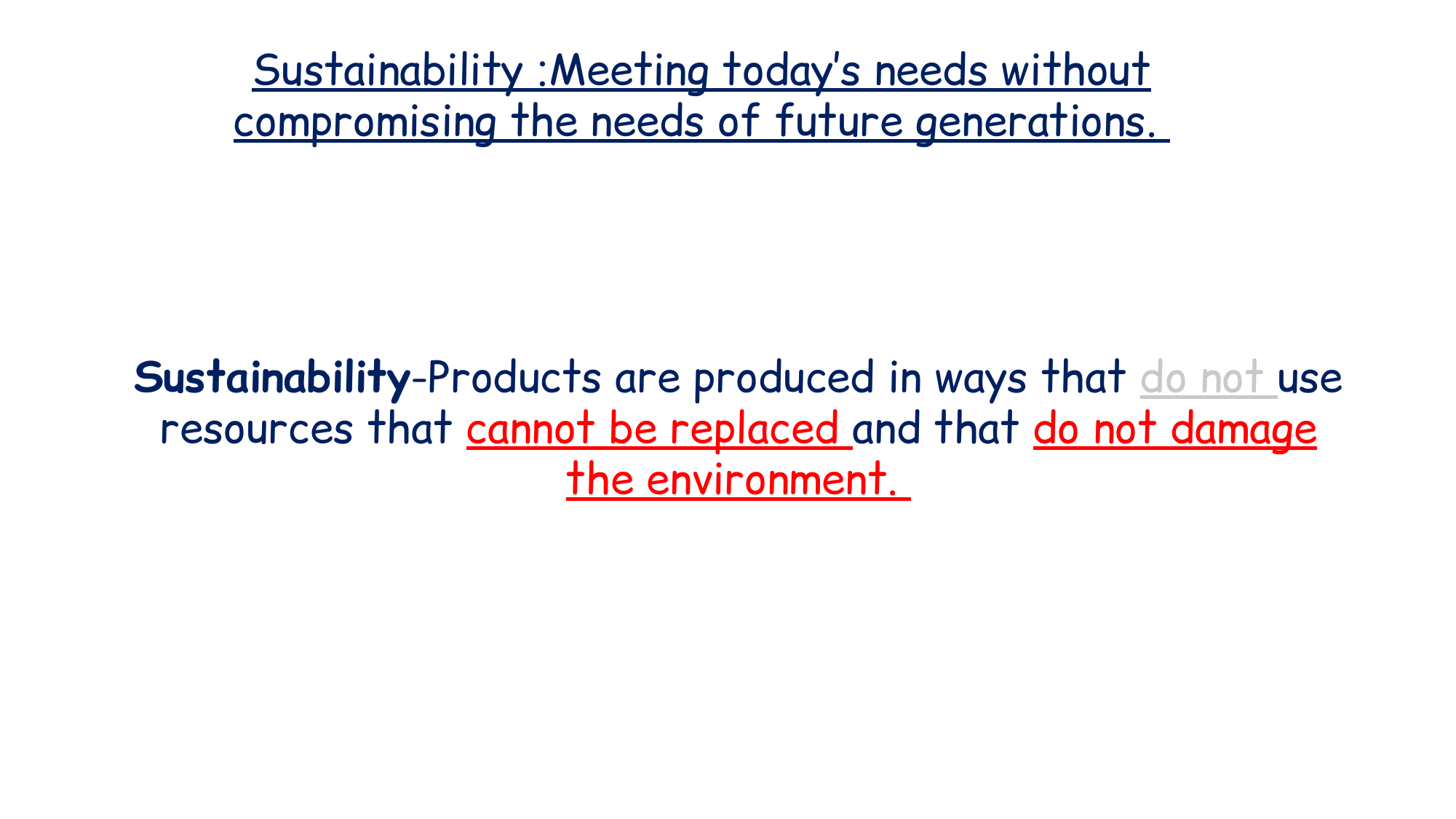

Sustainability :Meeting today’s needs without compromising the needs of future generations.
Sustainability-Products are produced in ways that do not use resources that cannot be replaced and that do not damage the environment.